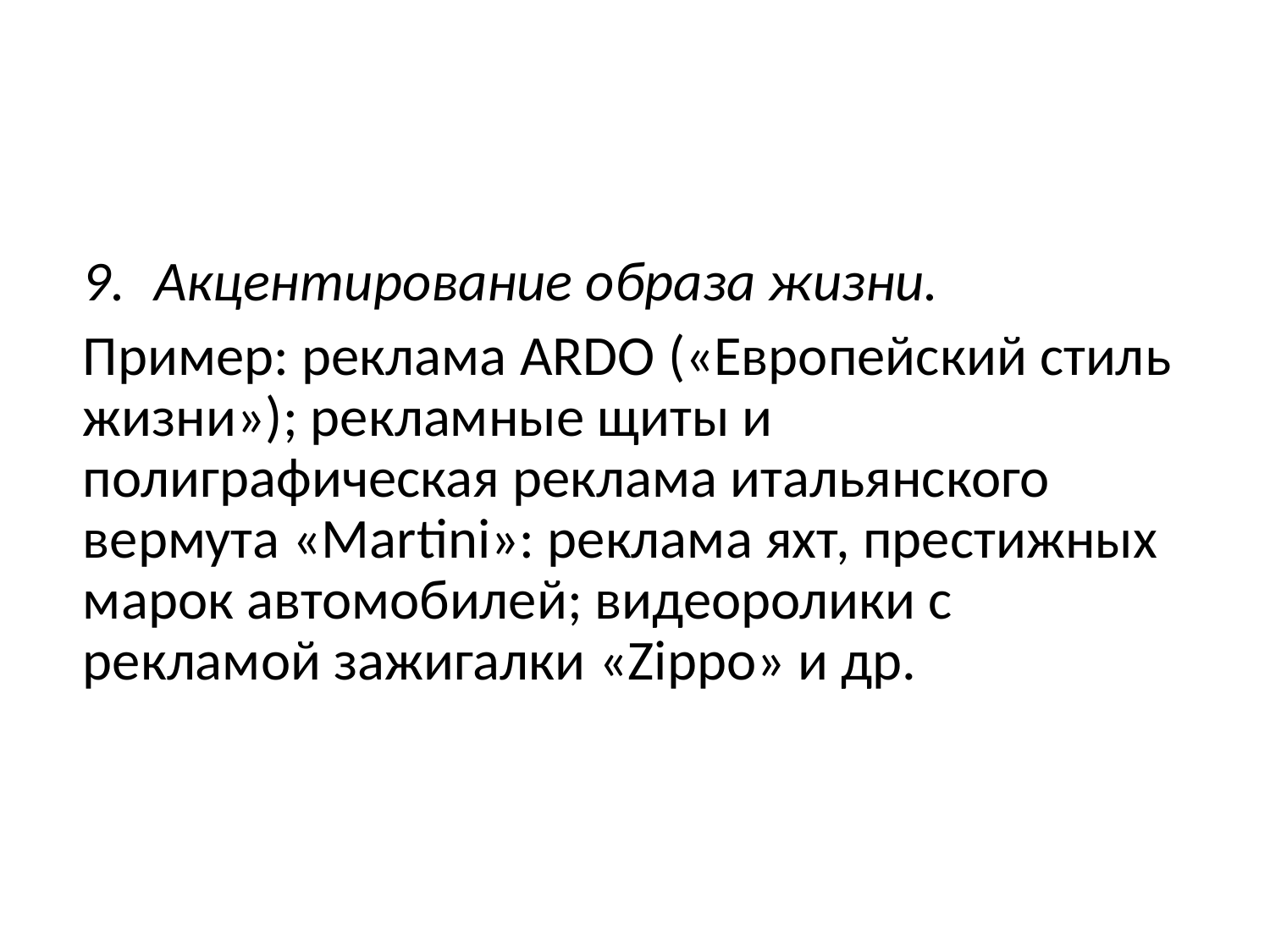

Акцентирование образа жизни.
Пример: реклама ARDO («Европейский стиль жизни»); рекламные щиты и полиграфическая реклама итальянского вермута «Martini»: реклама яхт, престижных марок автомобилей; видеоролики с рекламой зажигалки «Zippo» и др.